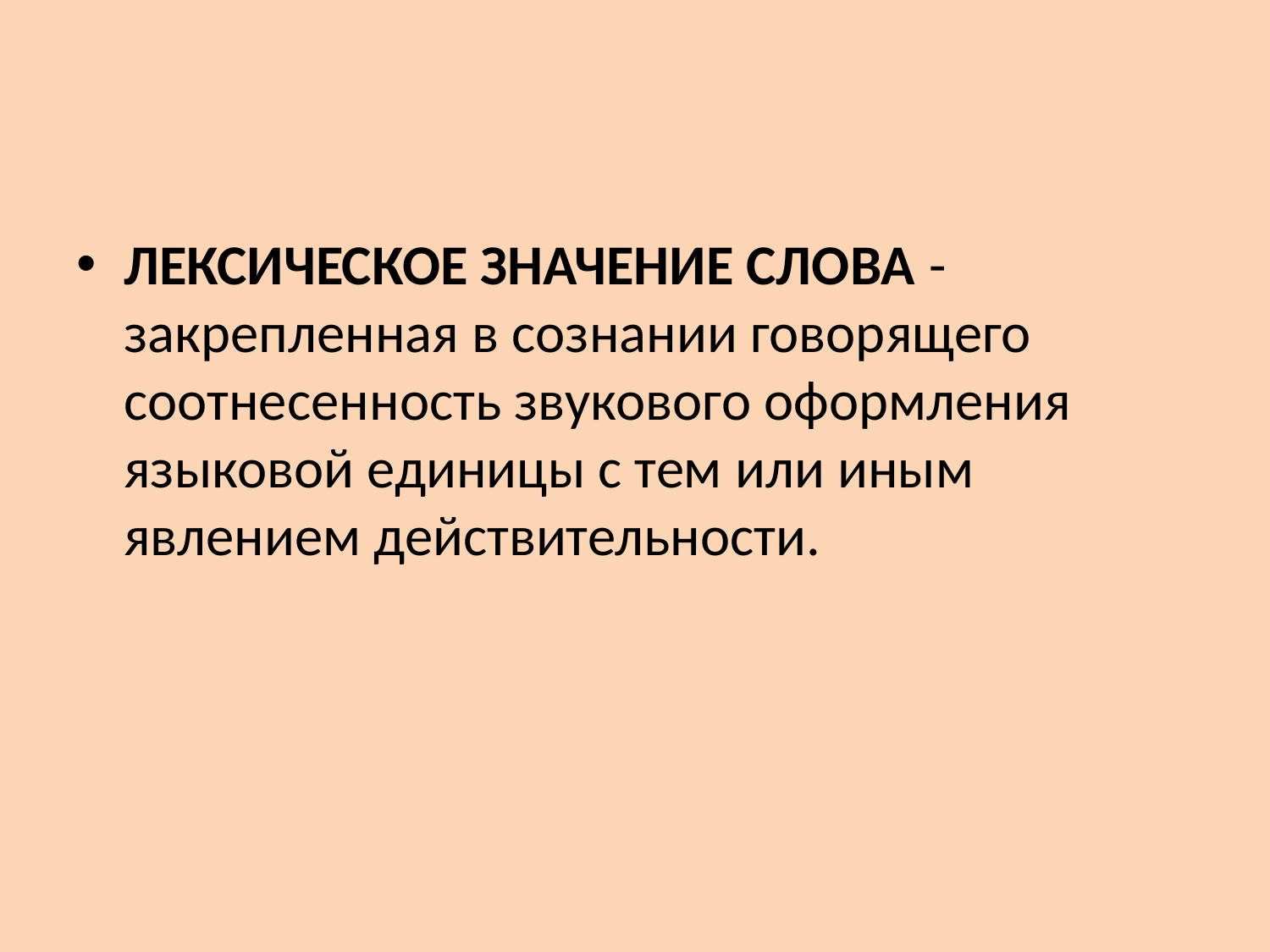

#
ЛЕКСИЧЕСКОЕ ЗНАЧЕНИЕ СЛОВА - закрепленная в сознании говорящего соотнесенность звукового оформления языковой единицы с тем или иным явлением действительности.